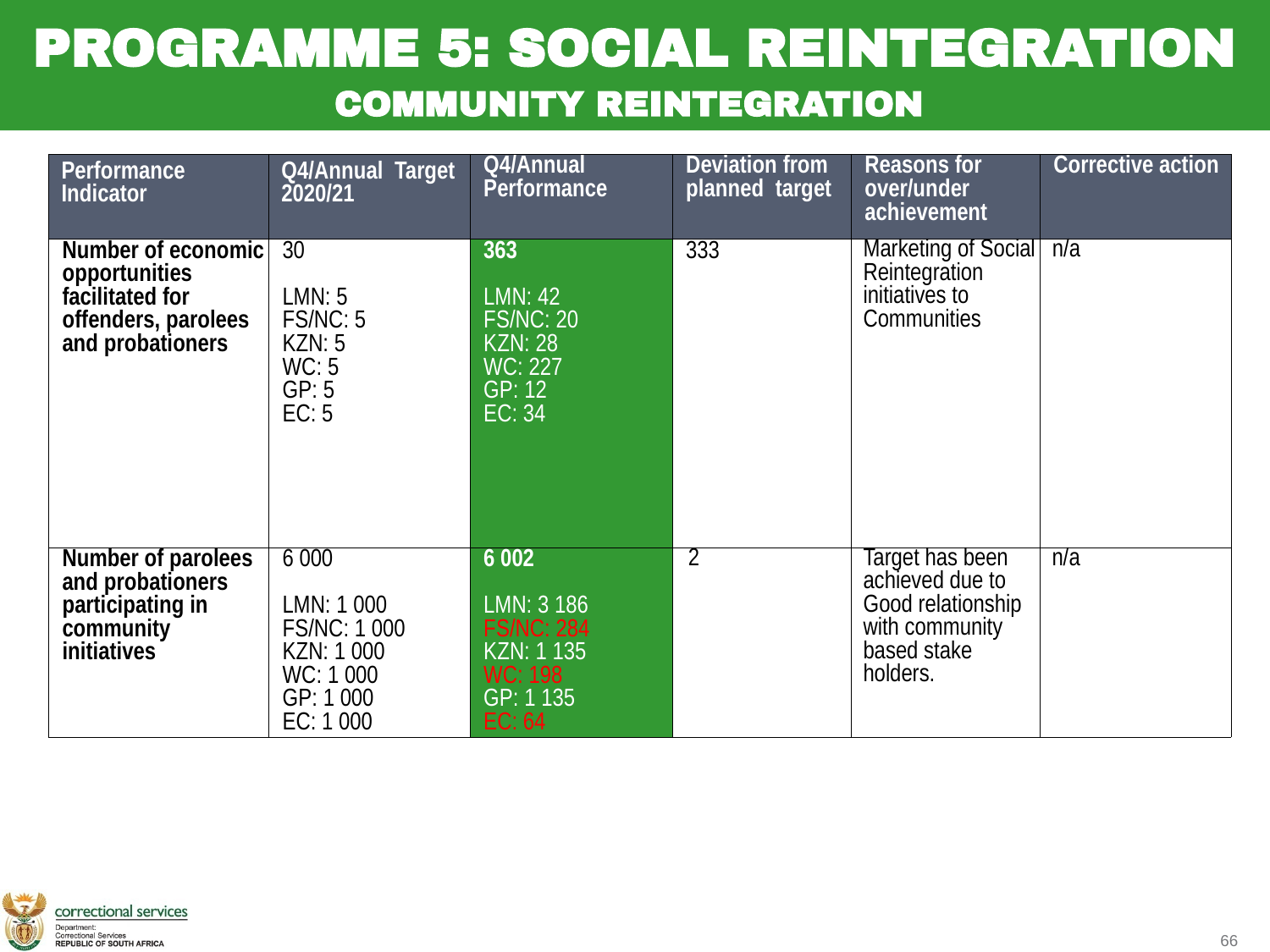

PROGRAMME 5: SOCIAL REINTEGRATION
COMMUNITY REINTEGRATION
| Performance Indicator | Q4/Annual Target 2020/21 | Q4/Annual Performance | Deviation from planned target | Reasons for over/under achievement | Corrective action |
| --- | --- | --- | --- | --- | --- |
| Number of economic opportunities facilitated for offenders, parolees and probationers | 30 LMN: 5 FS/NC: 5 KZN: 5 WC: 5 GP: 5 EC: 5 | 363 LMN: 42 FS/NC: 20 KZN: 28 WC: 227 GP: 12 EC: 34 | 333 | Marketing of Social Reintegration initiatives to Communities | n/a |
| Number of parolees and probationers participating in community initiatives | 6 000 LMN: 1 000 FS/NC: 1 000 KZN: 1 000 WC: 1 000 GP: 1 000 EC: 1 000 | 6 002 LMN: 3 186 FS/NC: 284 KZN: 1 135 WC: 198 GP: 1 135 EC: 64 | 2 | Target has been achieved due to Good relationship with community based stake holders. | n/a |